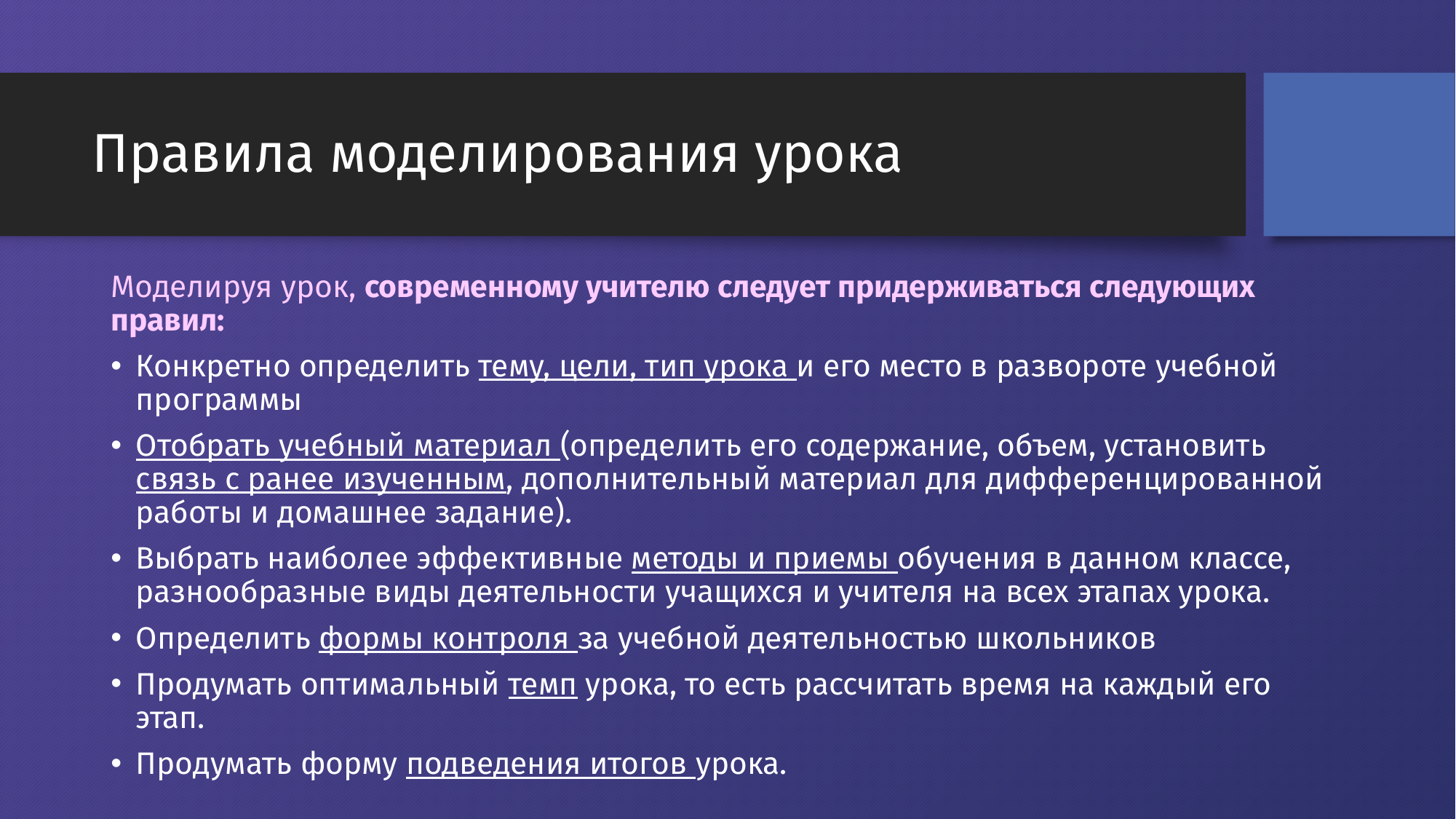

# Правила моделирования урока

Моделируя урок, современному учителю следует придерживаться следующих правил:
Конкретно определить тему, цели, тип урока и его место в развороте учебной программы
Отобрать учебный материал (определить его содержание, объем, установить связь с ранее изученным, дополнительный материал для дифференцированной работы и домашнее задание).
Выбрать наиболее эффективные методы и приемы обучения в данном классе, разнообразные виды деятельности учащихся и учителя на всех этапах урока.
Определить формы контроля за учебной деятельностью школьников
Продумать оптимальный темп урока, то есть рассчитать время на каждый его этап.
Продумать форму подведения итогов урока.